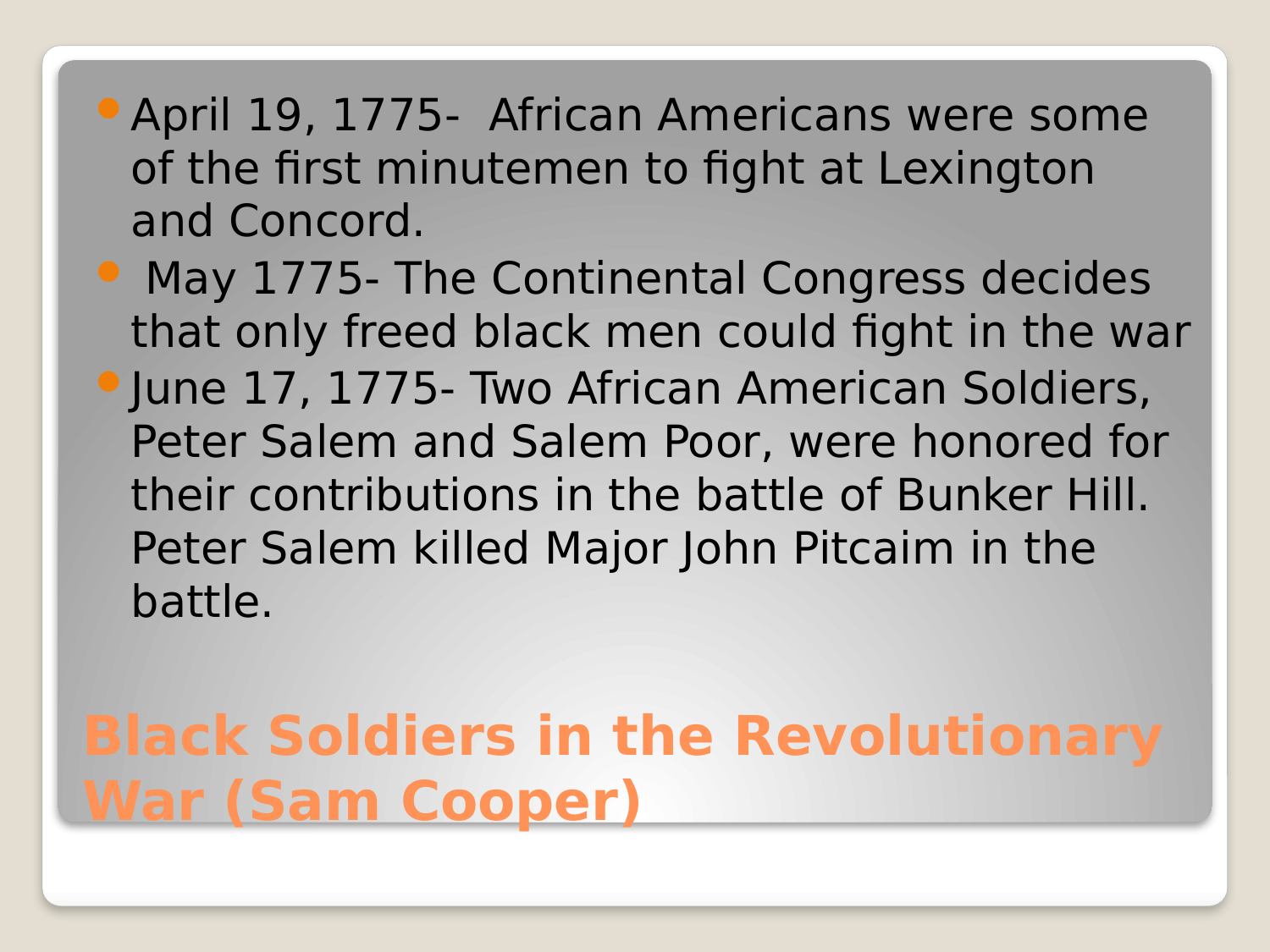

April 19, 1775-  African Americans were some of the first minutemen to fight at Lexington and Concord.
 May 1775- The Continental Congress decides that only freed black men could fight in the war
June 17, 1775- Two African American Soldiers, Peter Salem and Salem Poor, were honored for their contributions in the battle of Bunker Hill. Peter Salem killed Major John Pitcaim in the battle.
# Black Soldiers in the Revolutionary War (Sam Cooper)